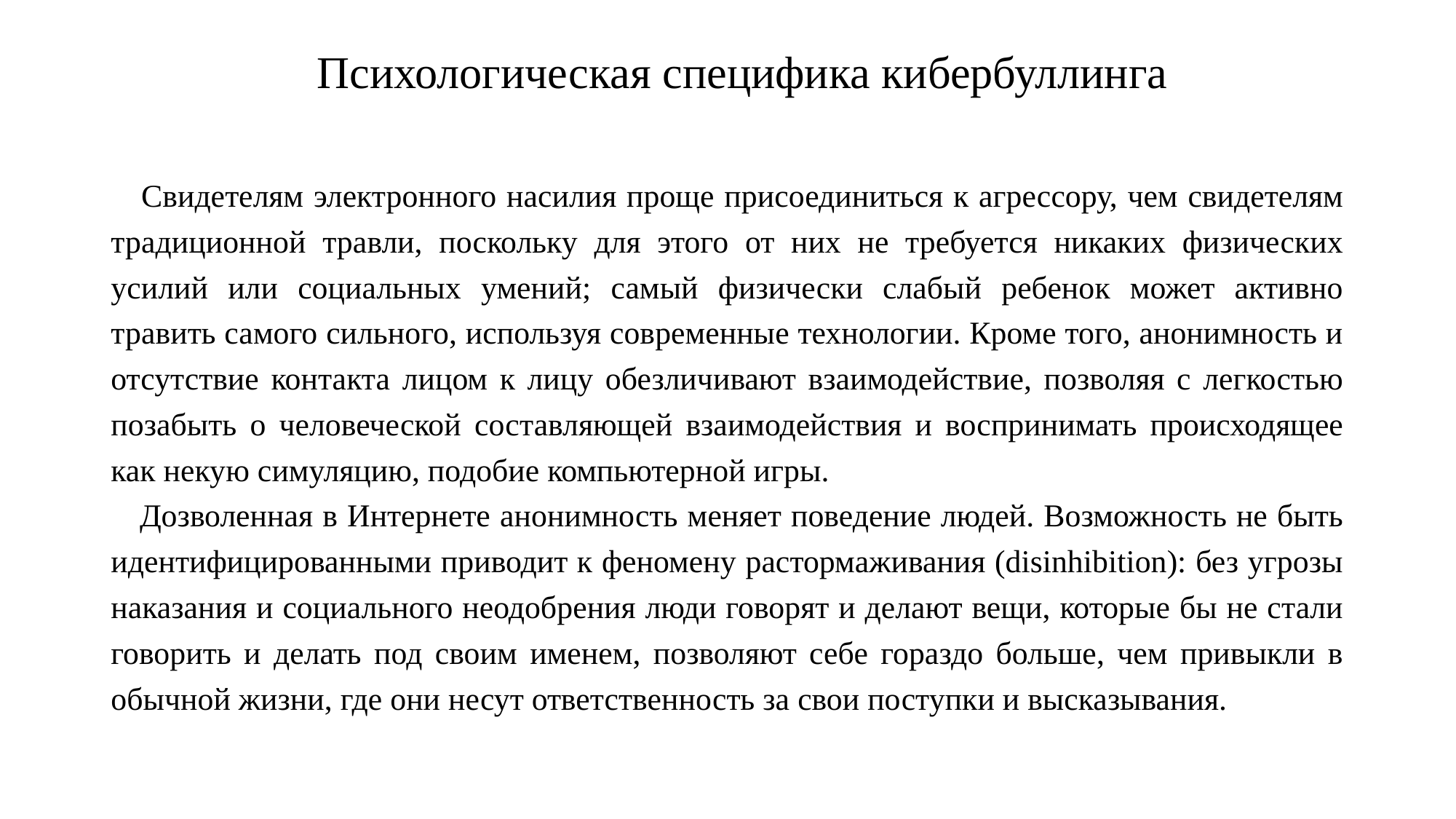

# Психологическая специфика кибербуллинга
   Свидетелям электронного насилия проще присоединиться к агрессору, чем свидетелям традиционной травли, поскольку для этого от них не требуется никаких физических усилий или социальных умений; самый физически слабый ребенок может активно травить самого сильного, используя современные технологии. Кроме того, анонимность и отсутствие контакта лицом к лицу обезличивают взаимодействие, позволяя с легкостью позабыть о человеческой составляющей взаимодействия и воспринимать происходящее как некую симуляцию, подобие компьютерной игры.
   Дозволенная в Интернете анонимность меняет поведение людей. Возможность не быть идентифицированными приводит к феномену растормаживания (disinhibition): без угрозы наказания и социального неодобрения люди говорят и делают вещи, которые бы не стали говорить и делать под своим именем, позволяют себе гораздо больше, чем привыкли в обычной жизни, где они несут ответственность за свои поступки и высказывания.